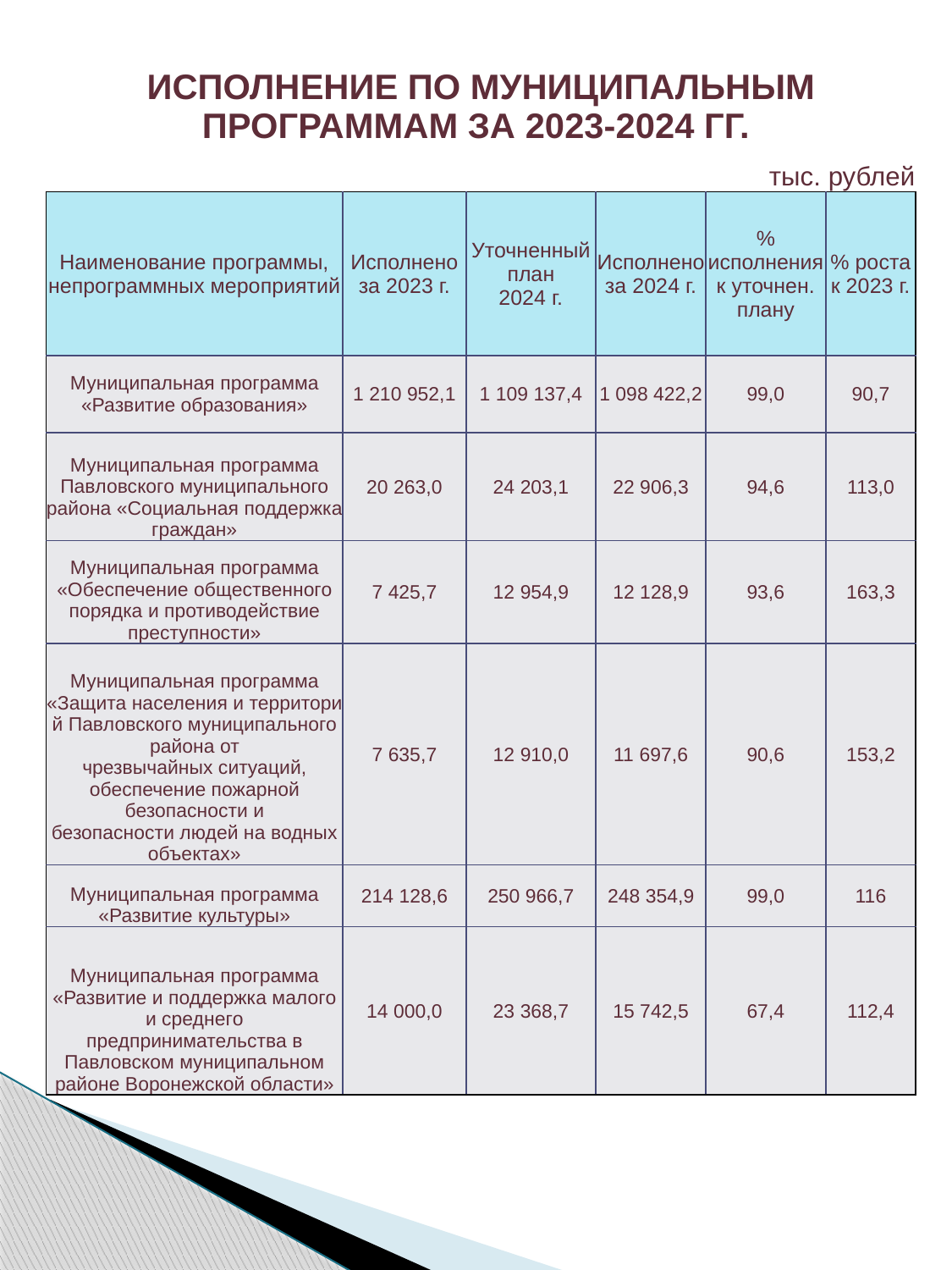

| ИСПОЛНЕНИЕ ПО МУНИЦИПАЛЬНЫМ ПРОГРАММАМ ЗА 2023-2024 ГГ. |  |  |  |  |  |
| --- | --- | --- | --- | --- | --- |
| тыс. рублей |  |  |  |  |  |
| Наименование программы, непрограммных мероприятий | Исполнено за 2023 г. | Уточненный план 2024 г. | Исполнено за 2024 г. | % исполнения к уточнен. плану | % роста к 2023 г. |
| Муниципальная программа «Развитие образования» | 1 210 952,1 | 1 109 137,4 | 1 098 422,2 | 99,0 | 90,7 |
| Муниципальная программа Павловского муниципального района «Социальная поддержка граждан» | 20 263,0 | 24 203,1 | 22 906,3 | 94,6 | 113,0 |
| Муниципальная программа «Обеспечение общественного порядка и противодействие преступности» | 7 425,7 | 12 954,9 | 12 128,9 | 93,6 | 163,3 |
| Муниципальная программа «Защита населения и территорий Павловского муниципального района от чрезвычайных ситуаций, обеспечение пожарной безопасности и безопасности людей на водных объектах» | 7 635,7 | 12 910,0 | 11 697,6 | 90,6 | 153,2 |
| Муниципальная программа «Развитие культуры» | 214 128,6 | 250 966,7 | 248 354,9 | 99,0 | 116 |
| Муниципальная программа «Развитие и поддержка малого и среднего предпринимательства в Павловском муниципальном районе Воронежской области» | 14 000,0 | 23 368,7 | 15 742,5 | 67,4 | 112,4 |
|  |
| --- |